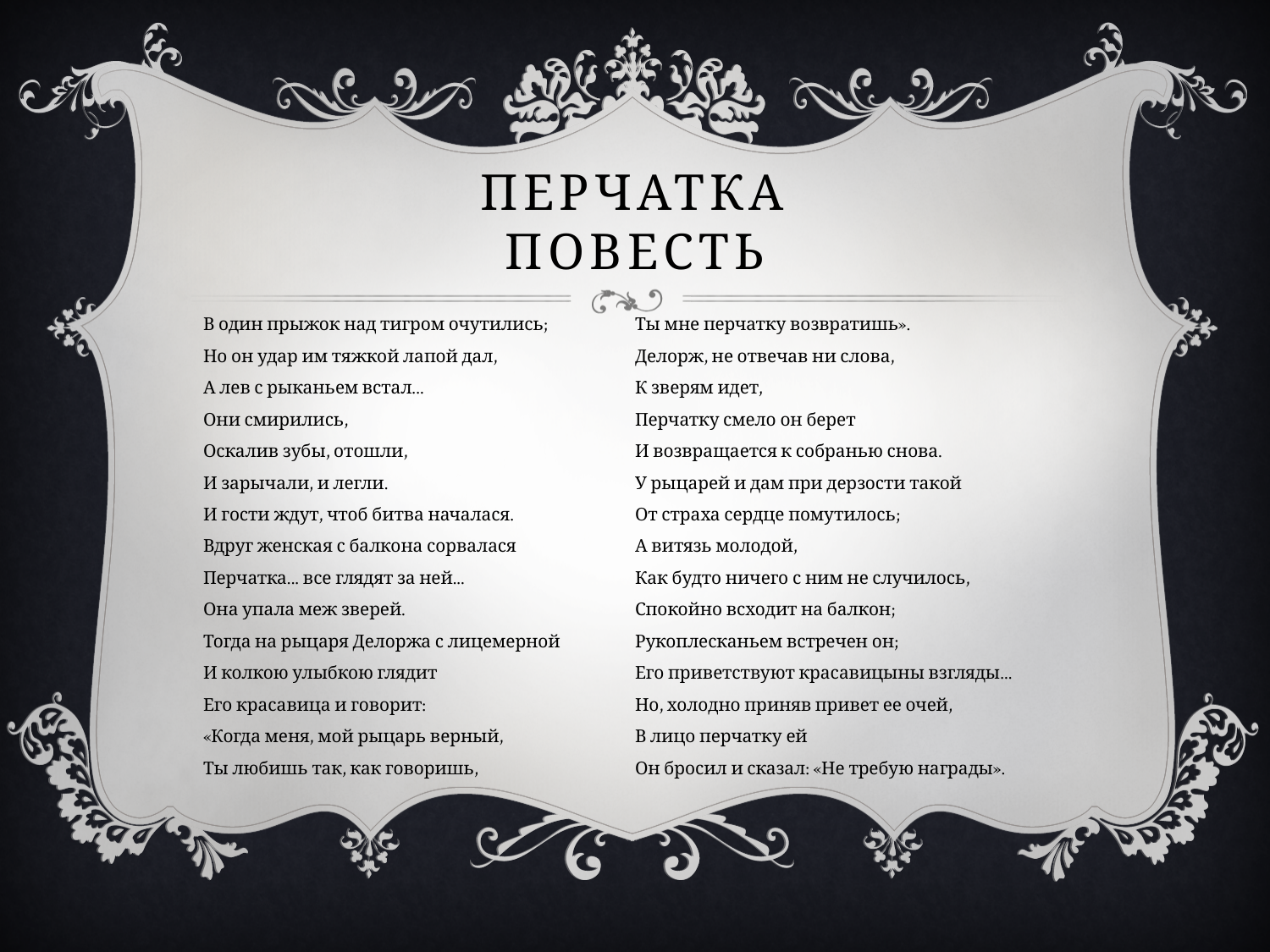

# Перчатка Повесть
В один прыжок над тигром очутились; 
Но он удар им тяжкой лапой дал, 
А лев с рыканьем встал... 
Они смирились, 
Оскалив зубы, отошли, 
И зарычали, и легли.
И гости ждут, чтоб битва началася. 
Вдруг женская с балкона сорвалася 
Перчатка... все глядят за ней... 
Она упала меж зверей. 
Тогда на рыцаря Делоржа с лицемерной 
И колкою улыбкою глядит 
Его красавица и говорит: 
«Когда меня, мой рыцарь верный, 
Ты любишь так, как говоришь, 
Ты мне перчатку возвратишь».
Делорж, не отвечав ни слова, 
К зверям идет, 
Перчатку смело он берет 
И возвращается к собранью снова.
У рыцарей и дам при дерзости такой 
От страха сердце помутилось; 
А витязь молодой, 
Как будто ничего с ним не случилось, 
Спокойно всходит на балкон; 
Рукоплесканьем встречен он; 
Его приветствуют красавицыны взгляды... 
Но, холодно приняв привет ее очей, 
В лицо перчатку ей 
Он бросил и сказал: «Не требую награды».